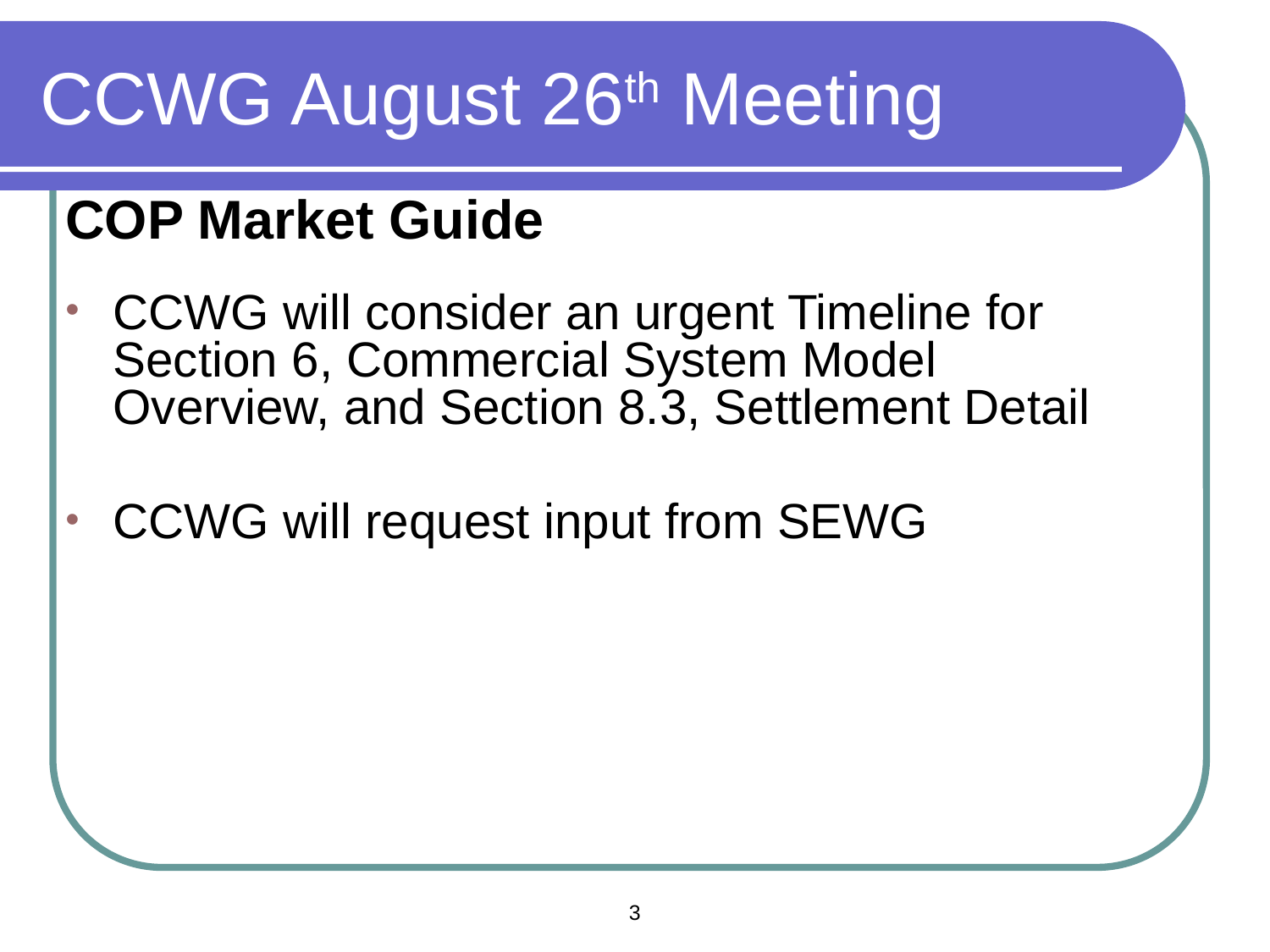

# CCWG August 26th Meeting
COP Market Guide

CCWG will consider an urgent Timeline for Section 6, Commercial System Model Overview, and Section 8.3, Settlement Detail

CCWG will request input from SEWG

3